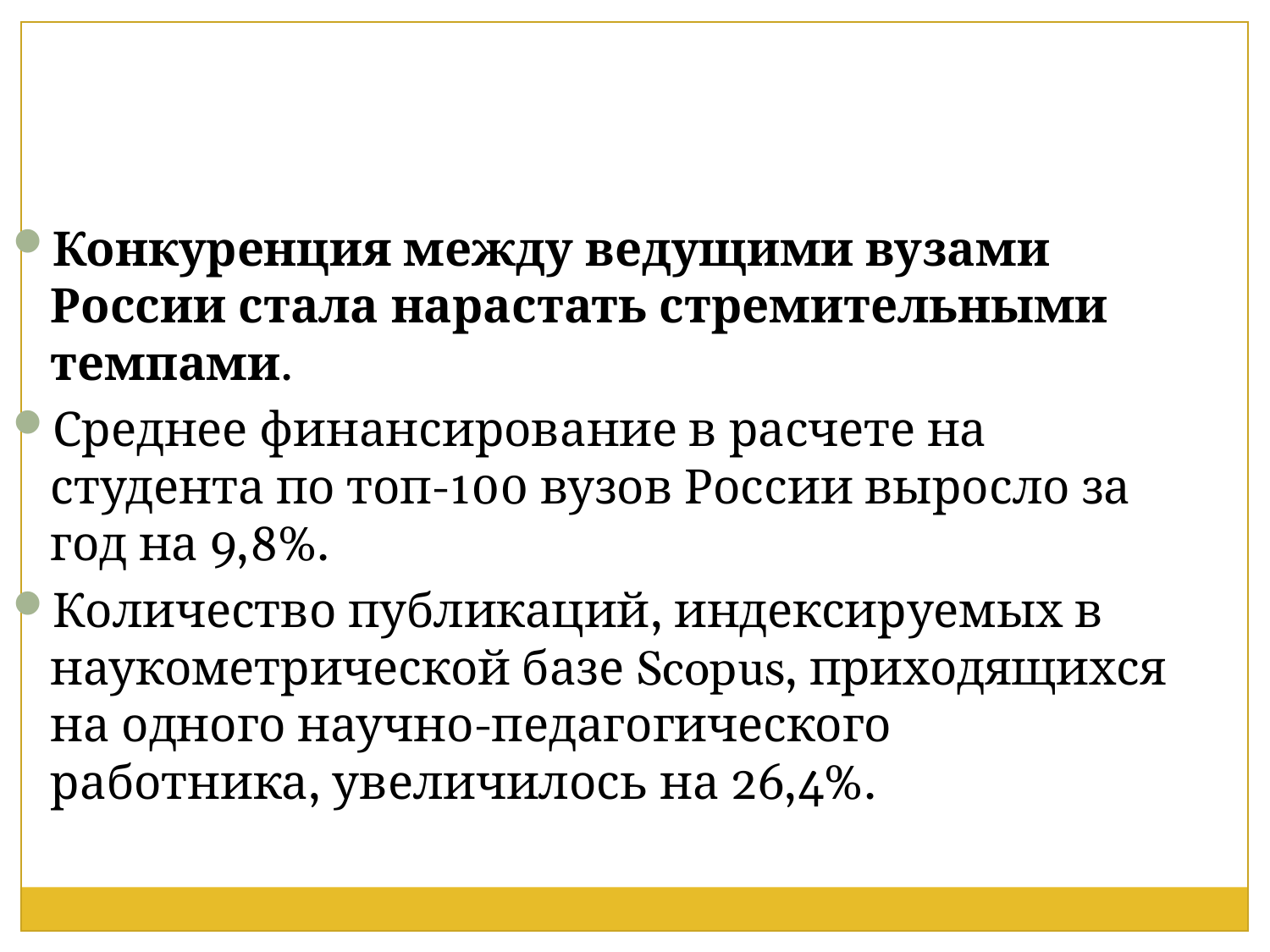

Конкуренция между ведущими вузами России стала нарастать стремительными темпами.
Среднее финансирование в расчете на студента по топ-100 вузов России выросло за год на 9,8%.
Количество публикаций, индексируемых в наукометрической базе Scopus, приходящихся на одного научно-педагогического работника, увеличилось на 26,4%.